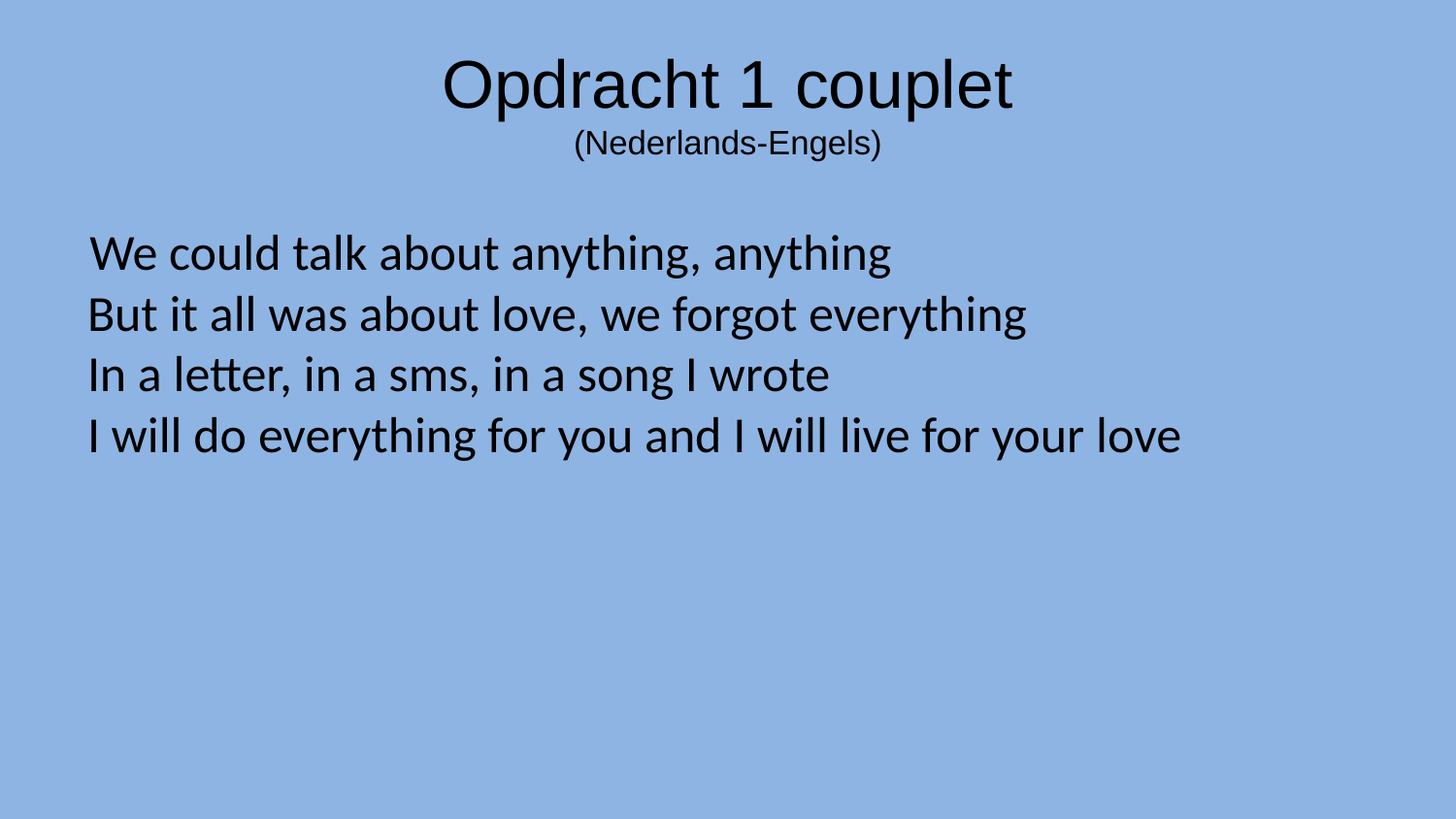

# Opdracht 1 couplet (Nederlands-Engels)
We could talk about anything, anything
But it all was about love, we forgot everything
In a letter, in a sms, in a song I wrote
I will do everything for you and I will live for your love